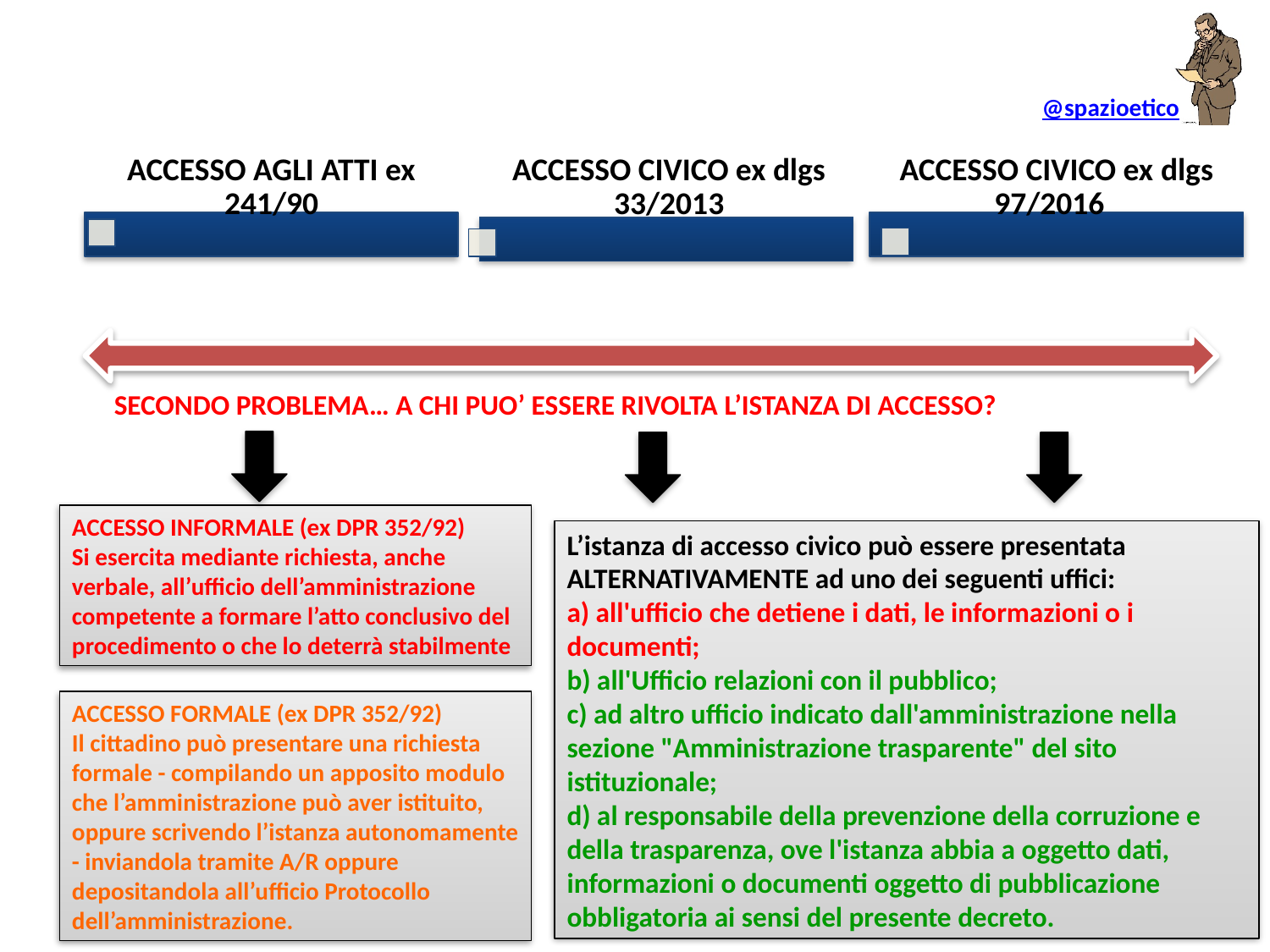

ACCESSO AGLI ATTI ex 241/90
ACCESSO CIVICO ex dlgs 33/2013
ACCESSO CIVICO ex dlgs 97/2016

SECONDO PROBLEMA… A CHI PUO’ ESSERE RIVOLTA L’ISTANZA DI ACCESSO?

ACCESSO INFORMALE (ex DPR 352/92)
Si esercita mediante richiesta, anche verbale, all’ufficio dell’amministrazione competente a formare l’atto conclusivo del procedimento o che lo deterrà stabilmente
L’istanza di accesso civico può essere presentata ALTERNATIVAMENTE ad uno dei seguenti uffici:
a) all'ufficio che detiene i dati, le informazioni o i documenti;
b) all'Ufficio relazioni con il pubblico;
c) ad altro ufficio indicato dall'amministrazione nella sezione "Amministrazione trasparente" del sito istituzionale;
d) al responsabile della prevenzione della corruzione e della trasparenza, ove l'istanza abbia a oggetto dati, informazioni o documenti oggetto di pubblicazione obbligatoria ai sensi del presente decreto.
ACCESSO FORMALE (ex DPR 352/92)
Il cittadino può presentare una richiesta formale - compilando un apposito modulo che l’amministrazione può aver istituito, oppure scrivendo l’istanza autonomamente - inviandola tramite A/R oppure depositandola all’ufficio Protocollo dell’amministrazione.